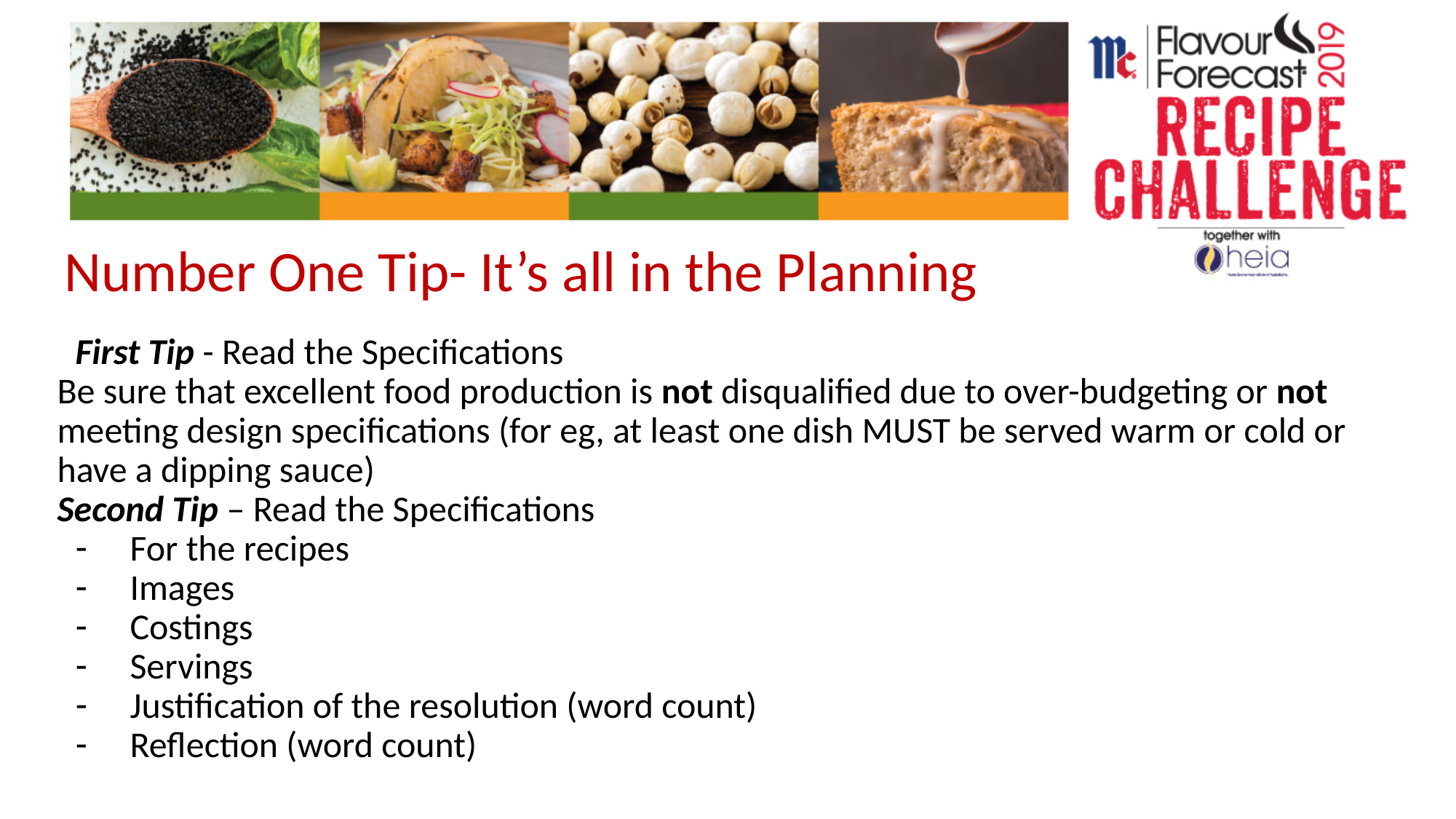

# Number One Tip- It’s all in the Planning
First Tip - Read the Specifications
Be sure that excellent food production is not disqualified due to over-budgeting or not meeting design specifications (for eg, at least one dish MUST be served warm or cold or have a dipping sauce)
Second Tip – Read the Specifications
For the recipes
Images
Costings
Servings
Justification of the resolution (word count)
Reflection (word count)